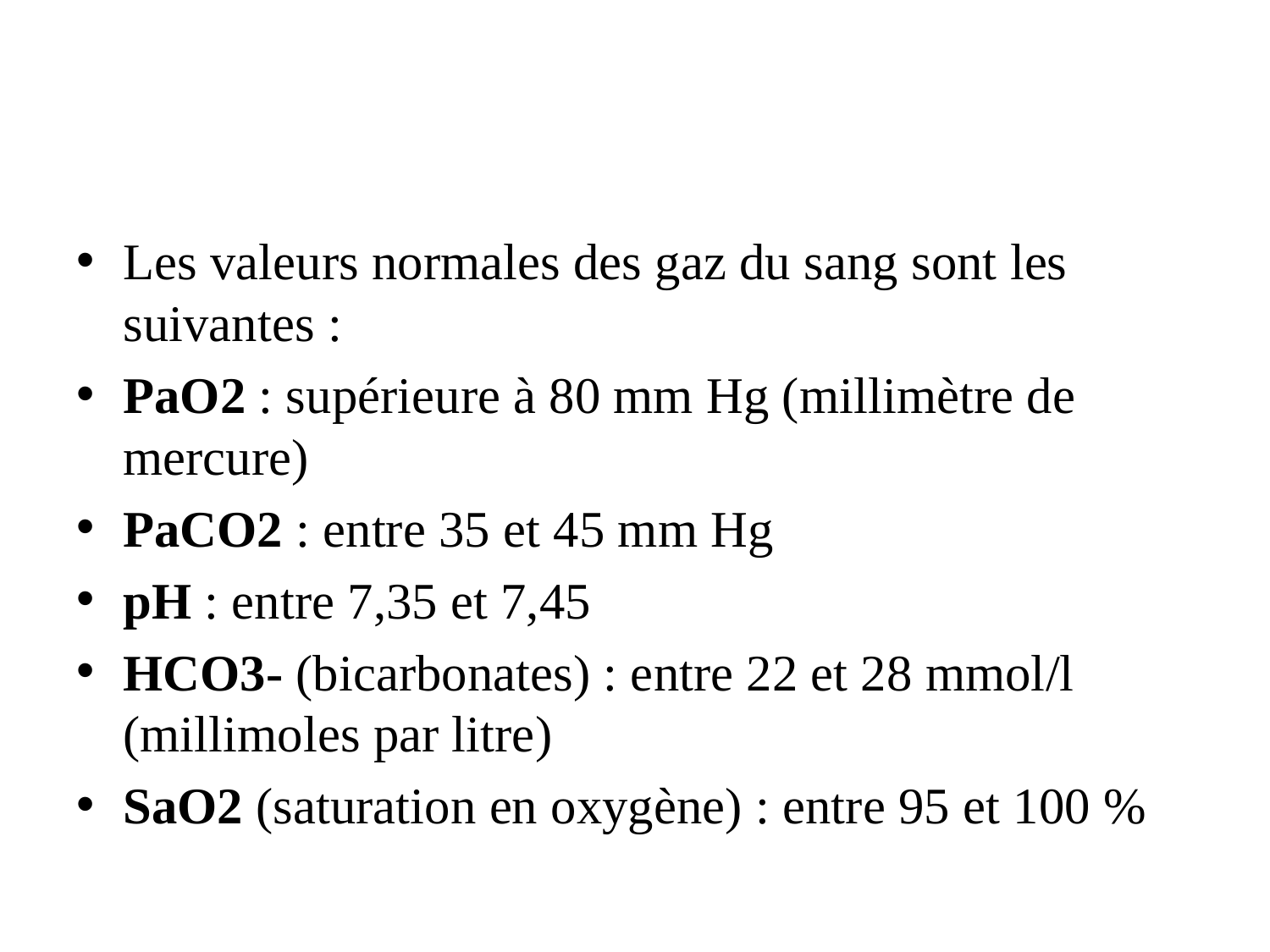

Les valeurs normales des gaz du sang sont les suivantes :
PaO2 : supérieure à 80 mm Hg (millimètre de mercure)
PaCO2 : entre 35 et 45 mm Hg
pH : entre 7,35 et 7,45
HCO3- (bicarbonates) : entre 22 et 28 mmol/l (millimoles par litre)
SaO2 (saturation en oxygène) : entre 95 et 100 %